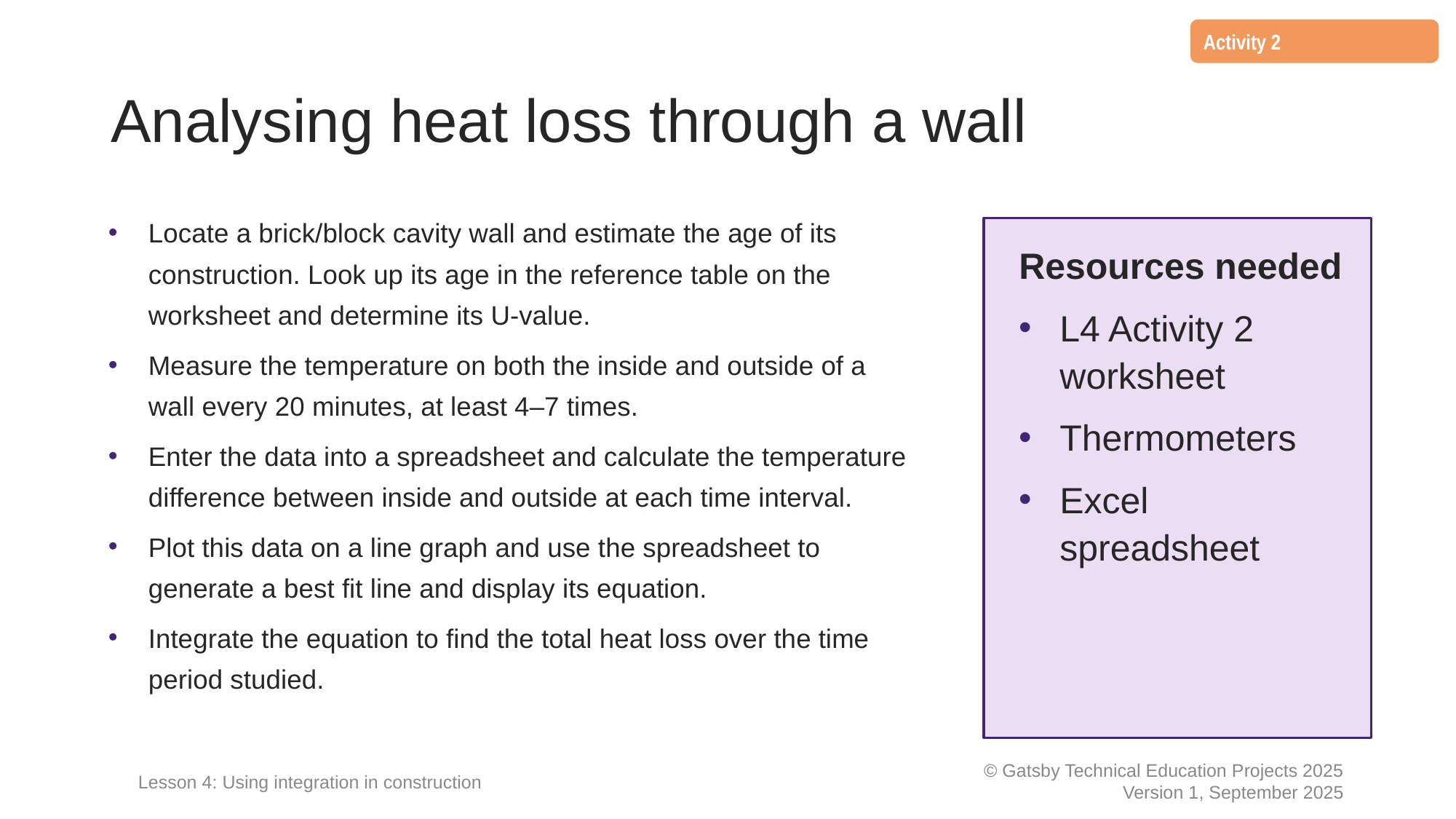

Activity 2
# Analysing heat loss through a wall
Locate a brick/block cavity wall and estimate the age of its construction. Look up its age in the reference table on the worksheet and determine its U-value.
Measure the temperature on both the inside and outside of a wall every 20 minutes, at least 4–7 times.
Enter the data into a spreadsheet and calculate the temperature difference between inside and outside at each time interval.
Plot this data on a line graph and use the spreadsheet to generate a best fit line and display its equation.
Integrate the equation to find the total heat loss over the time period studied.
Resources needed
L4 Activity 2 worksheet
Thermometers
Excel spreadsheet
Lesson 4: Using integration in construction